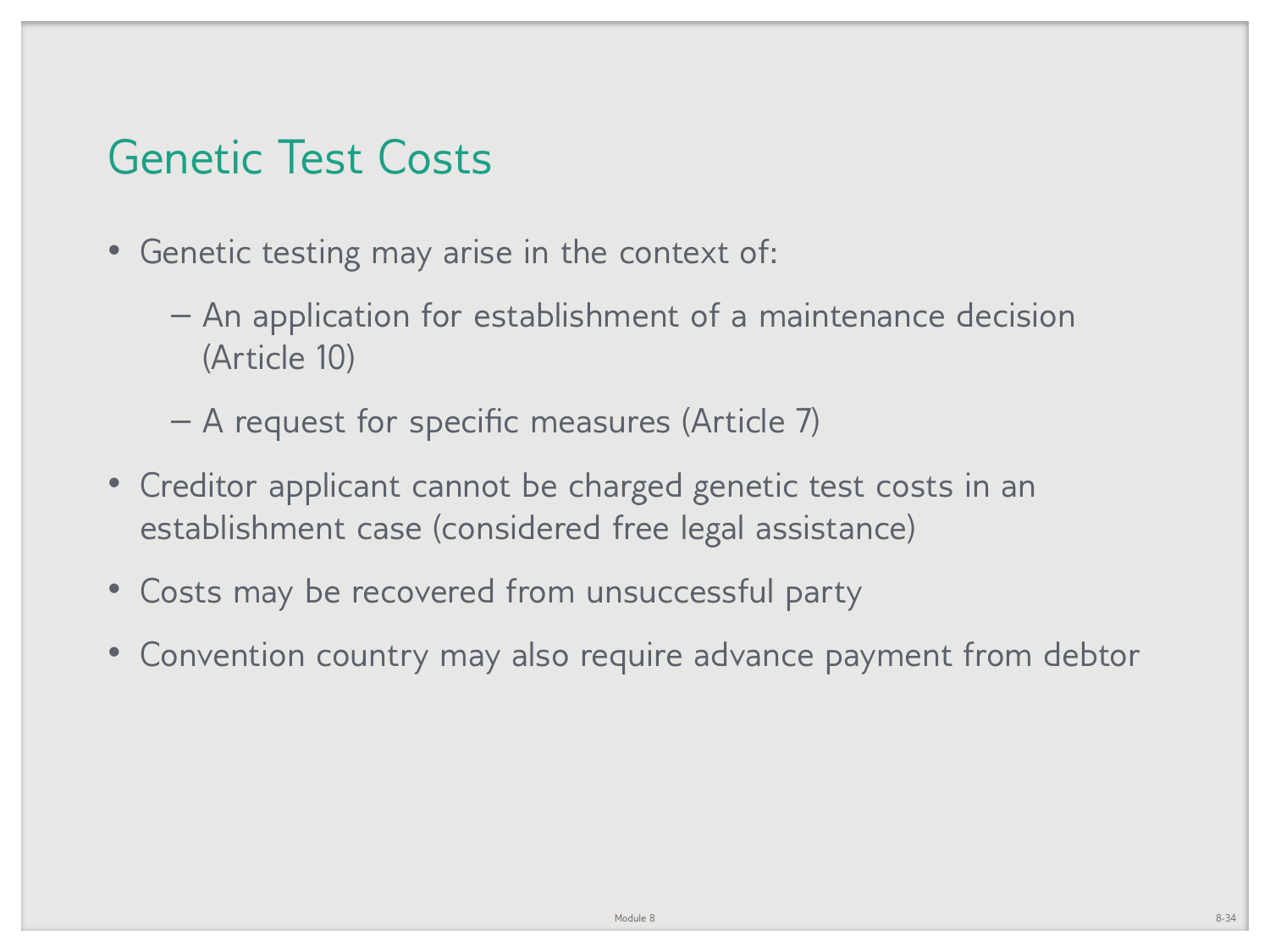

# Genetic Test Costs
Genetic testing may arise in the context of:
An application for establishment of a maintenance decision (Article 10)
A request for specific measures (Article 7)
Creditor applicant cannot be charged genetic test costs in an establishment case (considered free legal assistance)
Costs may be recovered from unsuccessful party
Convention country may also require advance payment from debtor
Module 8
8-34